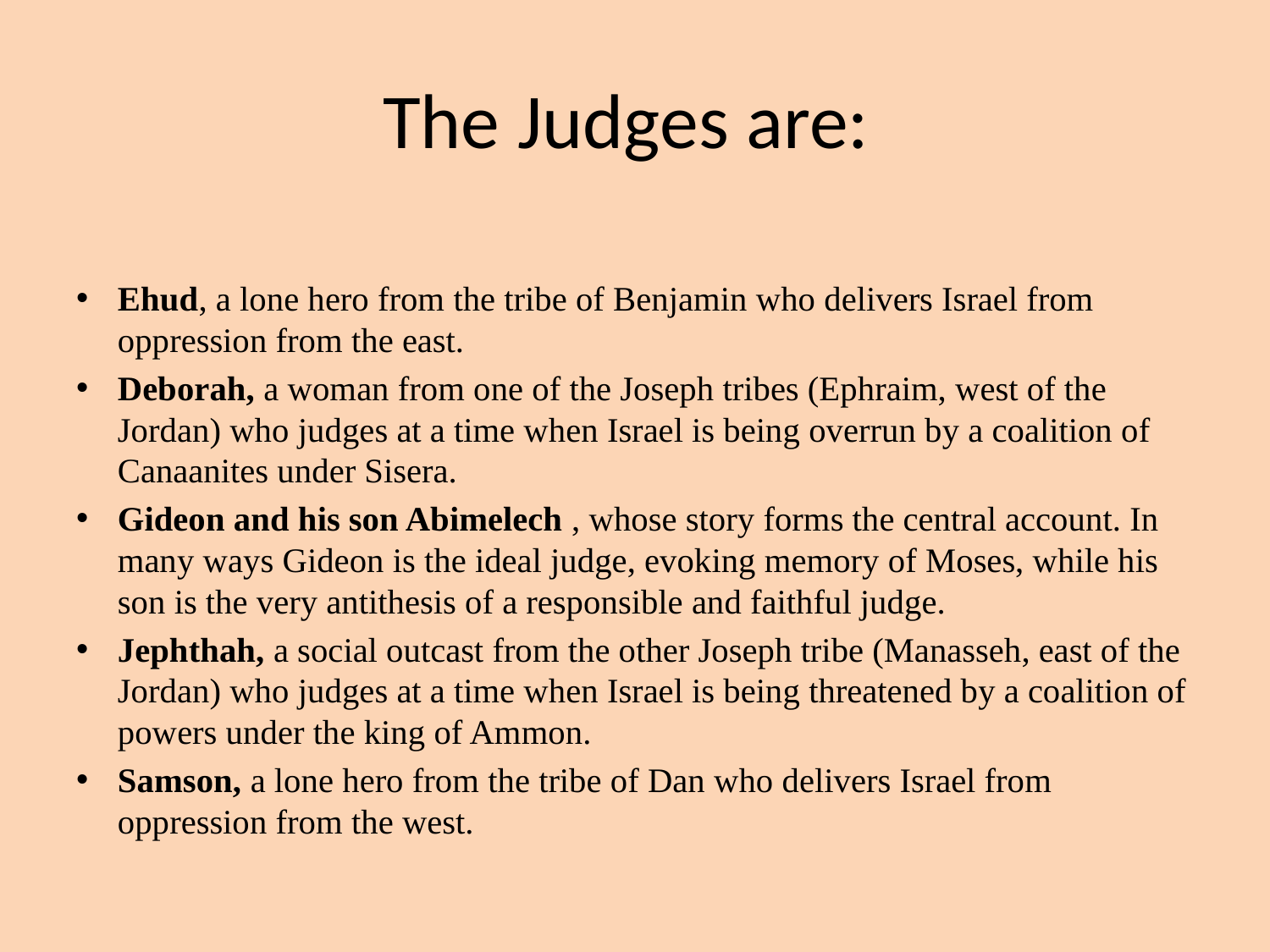

# The Judges are:

Ehud, a lone hero from the tribe of Benjamin who delivers Israel from oppression from the east.
Deborah, a woman from one of the Joseph tribes (Ephraim, west of the Jordan) who judges at a time when Israel is being overrun by a coalition of Canaanites under Sisera.
Gideon and his son Abimelech , whose story forms the central account. In many ways Gideon is the ideal judge, evoking memory of Moses, while his son is the very antithesis of a responsible and faithful judge.
Jephthah, a social outcast from the other Joseph tribe (Manasseh, east of the Jordan) who judges at a time when Israel is being threatened by a coalition of powers under the king of Ammon.
Samson, a lone hero from the tribe of Dan who delivers Israel from oppression from the west.